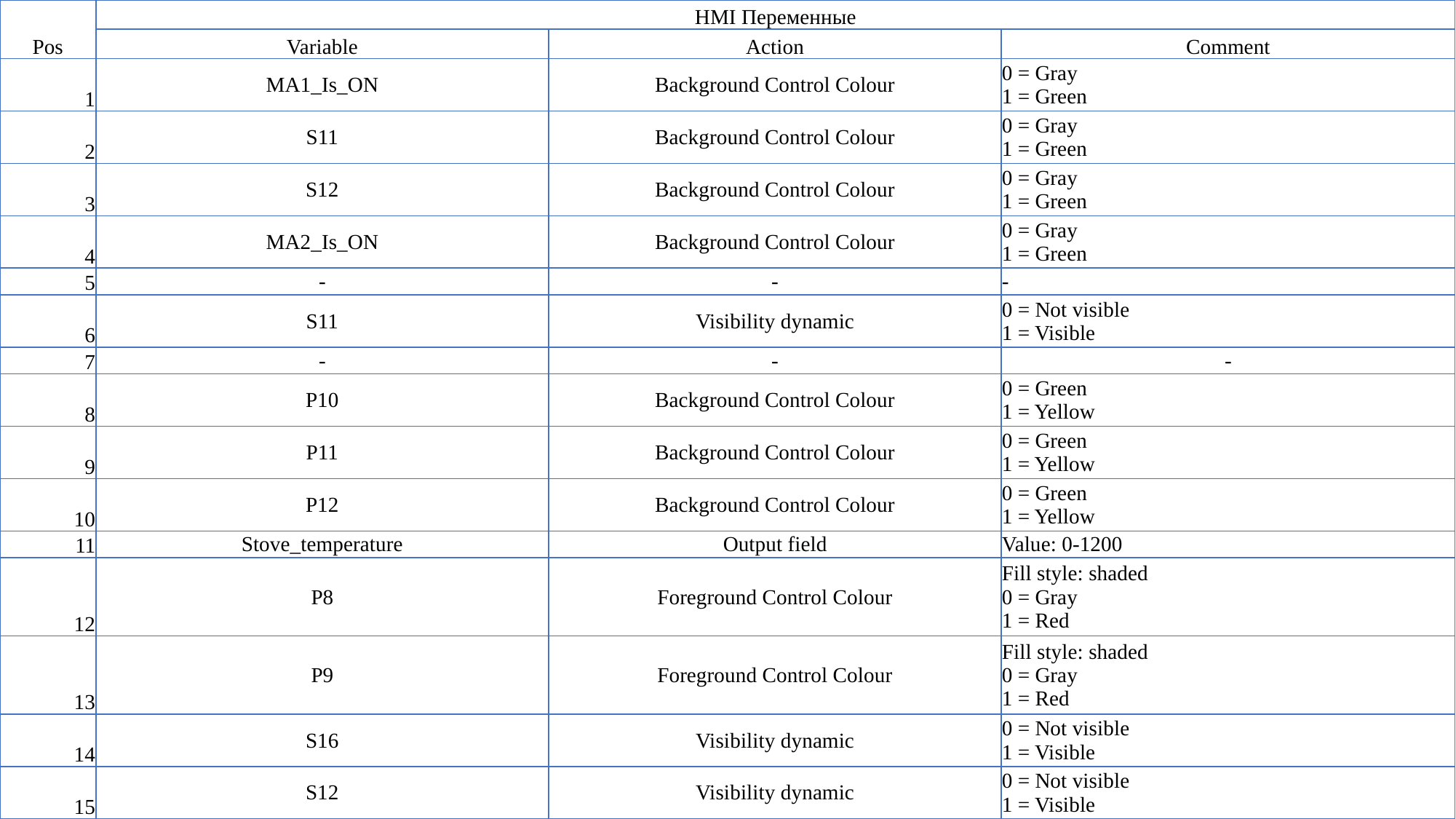

| Pos | HMI Переменные |  |  |
| --- | --- | --- | --- |
|  | Variable | Action | Comment |
| 1 | MA1\_Is\_ON | Background Control Colour | 0 = Gray 1 = Green |
| 2 | S11 | Background Control Colour | 0 = Gray 1 = Green |
| 3 | S12 | Background Control Colour | 0 = Gray 1 = Green |
| 4 | MA2\_Is\_ON | Background Control Colour | 0 = Gray 1 = Green |
| 5 | - | - | - |
| 6 | S11 | Visibility dynamic | 0 = Not visible 1 = Visible |
| 7 | - | - | - |
| 8 | P10 | Background Control Colour | 0 = Green 1 = Yellow |
| 9 | P11 | Background Control Colour | 0 = Green 1 = Yellow |
| 10 | P12 | Background Control Colour | 0 = Green 1 = Yellow |
| 11 | Stove\_temperature | Output field | Value: 0-1200 |
| 12 | P8 | Foreground Control Colour | Fill style: shaded 0 = Gray 1 = Red |
| 13 | P9 | Foreground Control Colour | Fill style: shaded 0 = Gray 1 = Red |
| 14 | S16 | Visibility dynamic | 0 = Not visible 1 = Visible |
| 15 | S12 | Visibility dynamic | 0 = Not visible 1 = Visible |
#